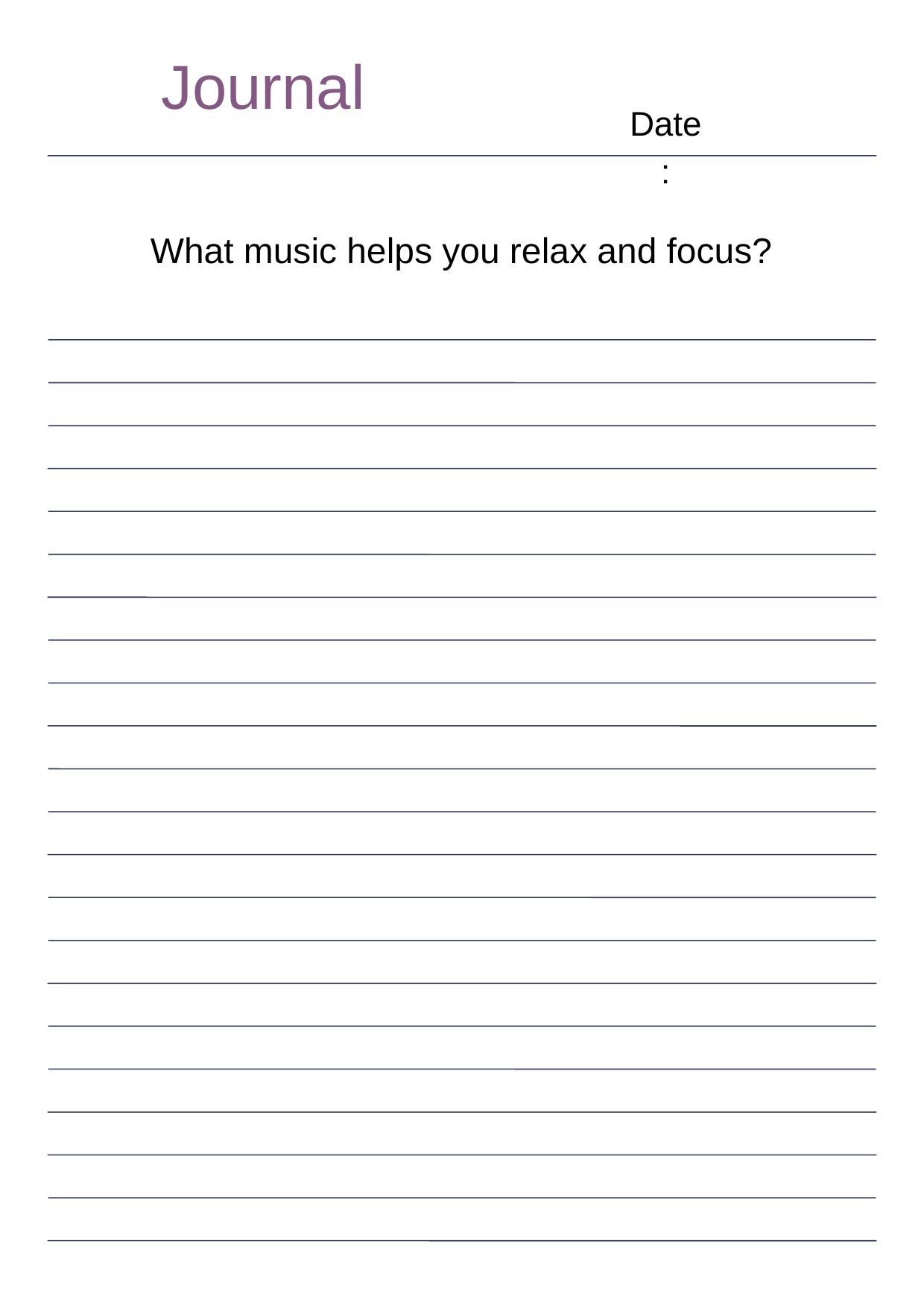

Journal
Date:

What music helps you relax and focus?